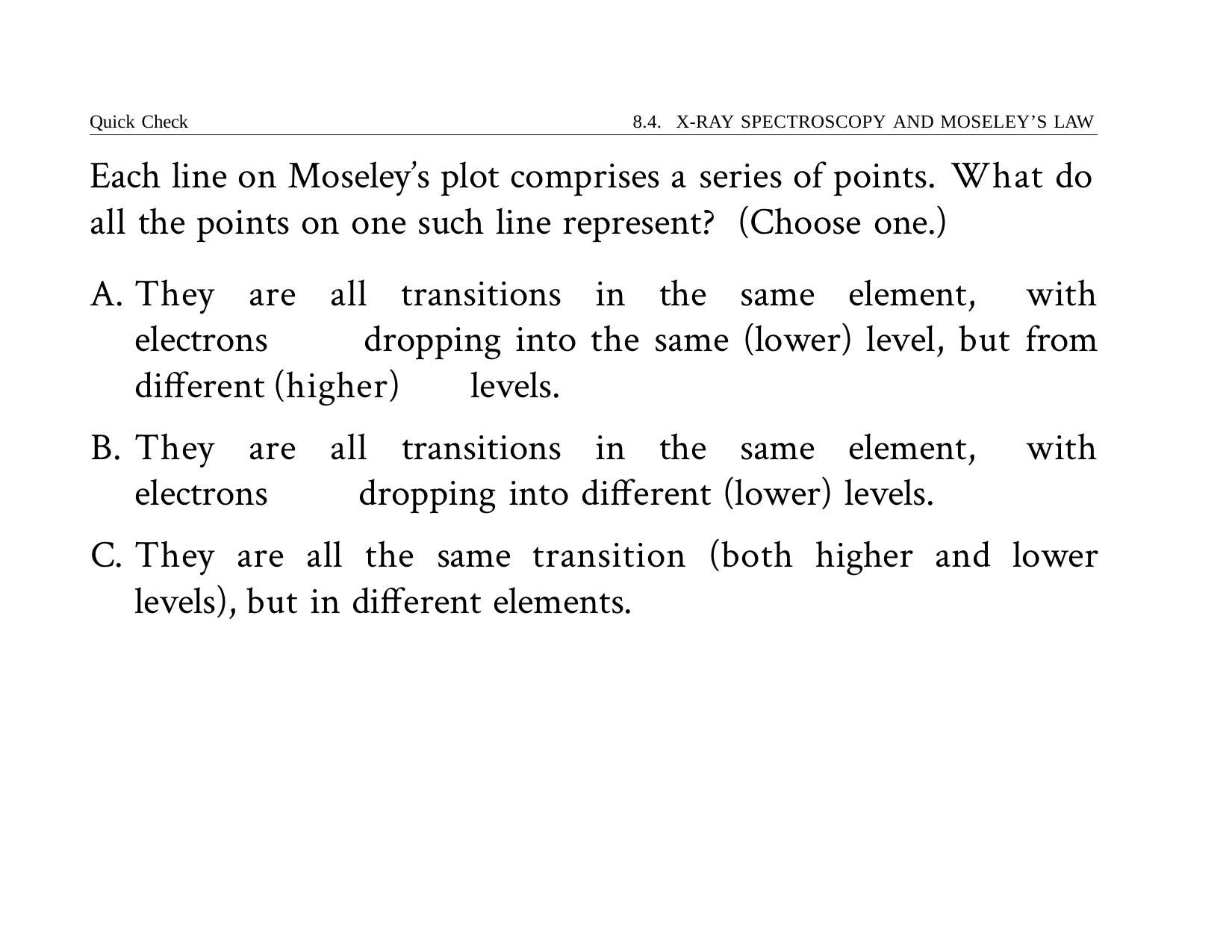

Quick Check	8.4.  X-RAY SPECTROSCOPY AND MOSELEY’S LAW

# Each line on Moseley’s plot comprises a series of points. What do all the points on one such line represent?	(Choose one.)
They are all transitions in the same element,  with electrons 	dropping into the same (lower) level, but from different (higher) 	levels.
They are all transitions in the same element,  with electrons 	dropping into different (lower) levels.
They are all the same transition (both higher and lower levels), 	but in different elements.